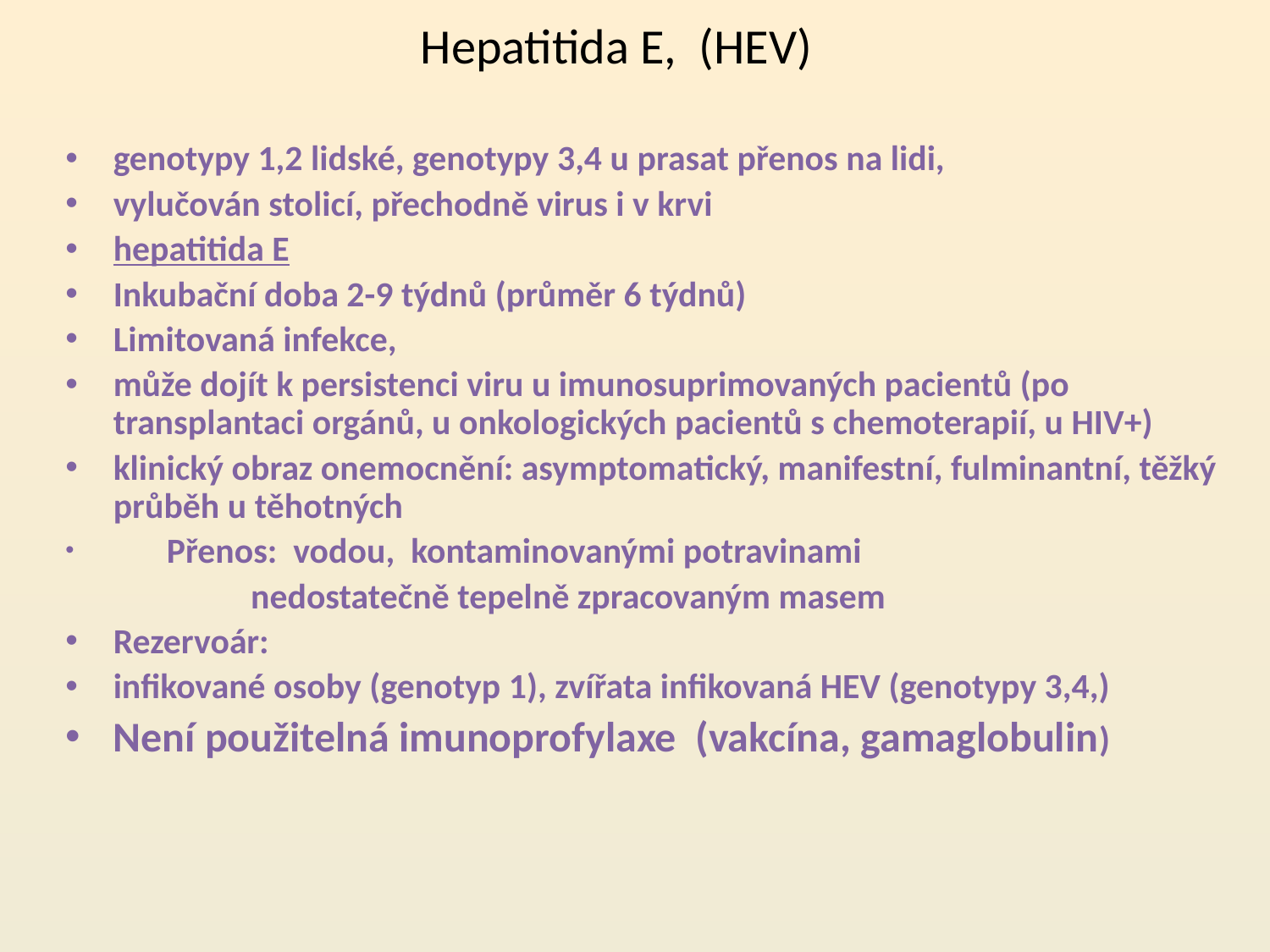

# Hepatitida E,  (HEV)

genotypy 1,2 lidské, genotypy 3,4 u prasat přenos na lidi,
vylučován stolicí, přechodně virus i v krvi
hepatitida E
Inkubační doba 2-9 týdnů (průměr 6 týdnů)
Limitovaná infekce,
může dojít k persistenci viru u imunosuprimovaných pacientů (po transplantaci orgánů, u onkologických pacientů s chemoterapií, u HIV+)
klinický obraz onemocnění: asymptomatický, manifestní, fulminantní, těžký průběh u těhotných
	Přenos:  vodou,  kontaminovanými potravinami
                       nedostatečně tepelně zpracovaným masem
Rezervoár:
infikované osoby (genotyp 1), zvířata infikovaná HEV (genotypy 3,4,)
Není použitelná imunoprofylaxe  (vakcína, gamaglobulin)